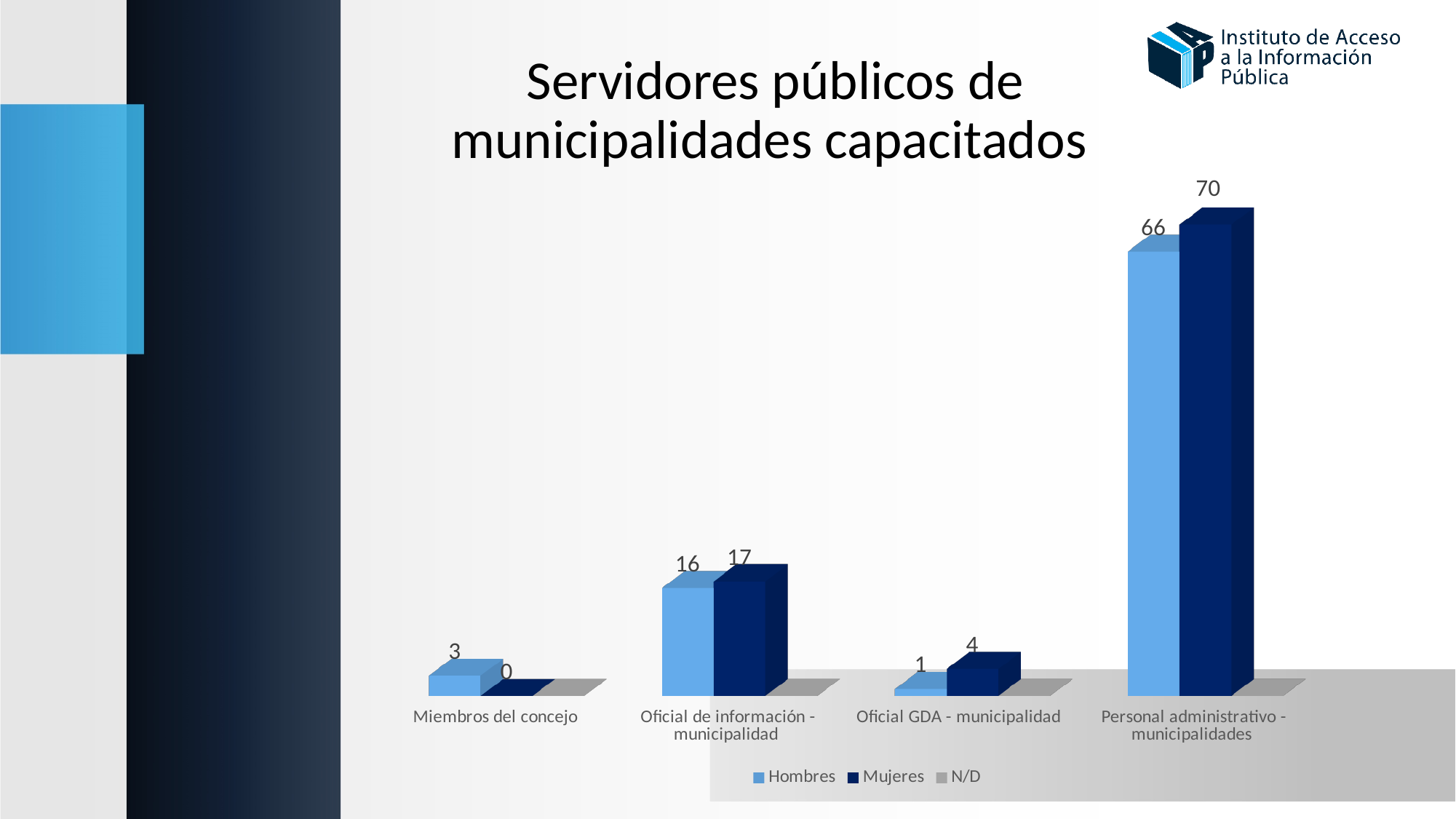

# Servidores públicos de municipalidades capacitados

[unsupported chart]